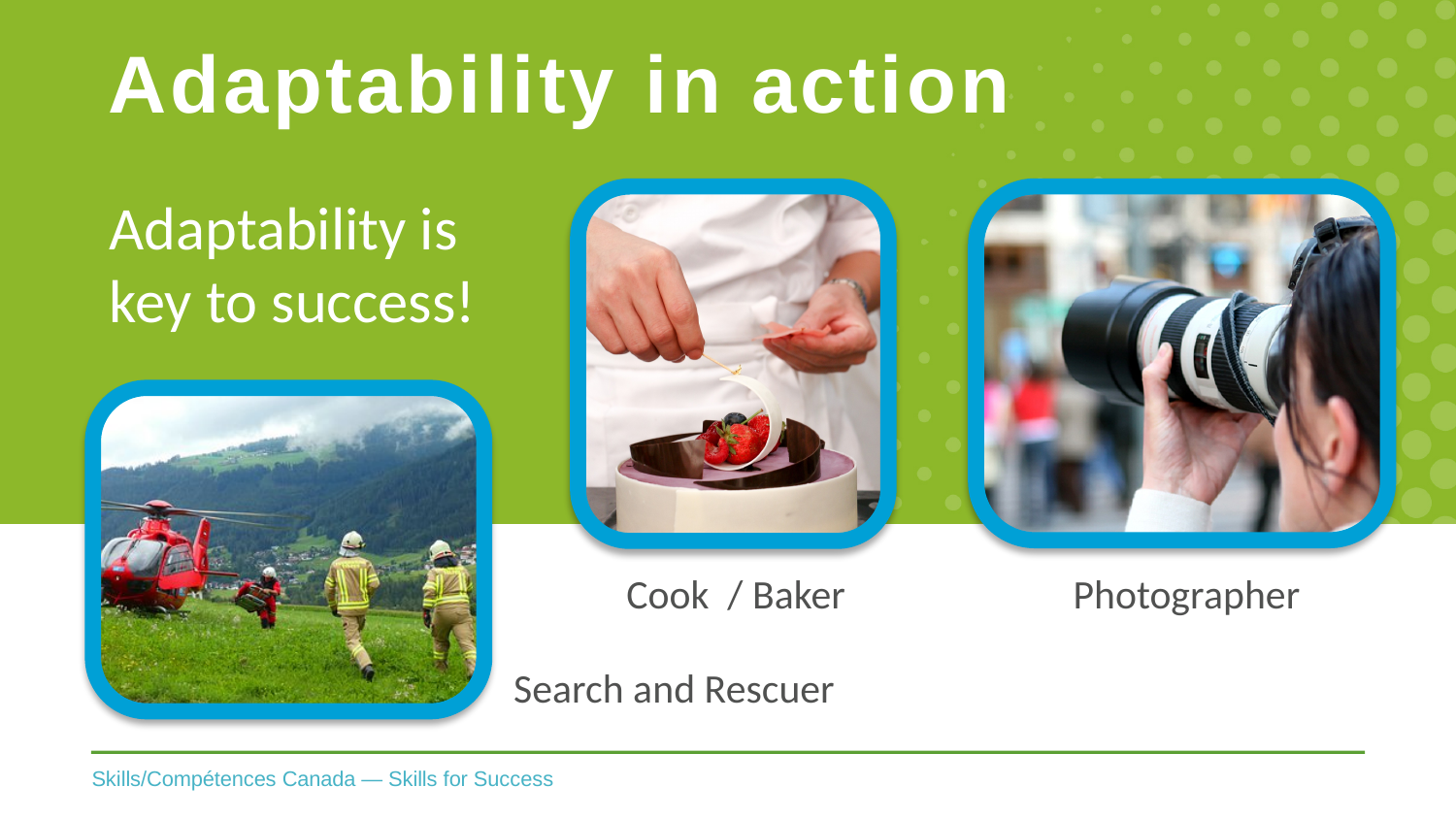

# Adaptability in action
Adaptability is key to success!

Cook  / Baker
Photographer
Search and Rescuer